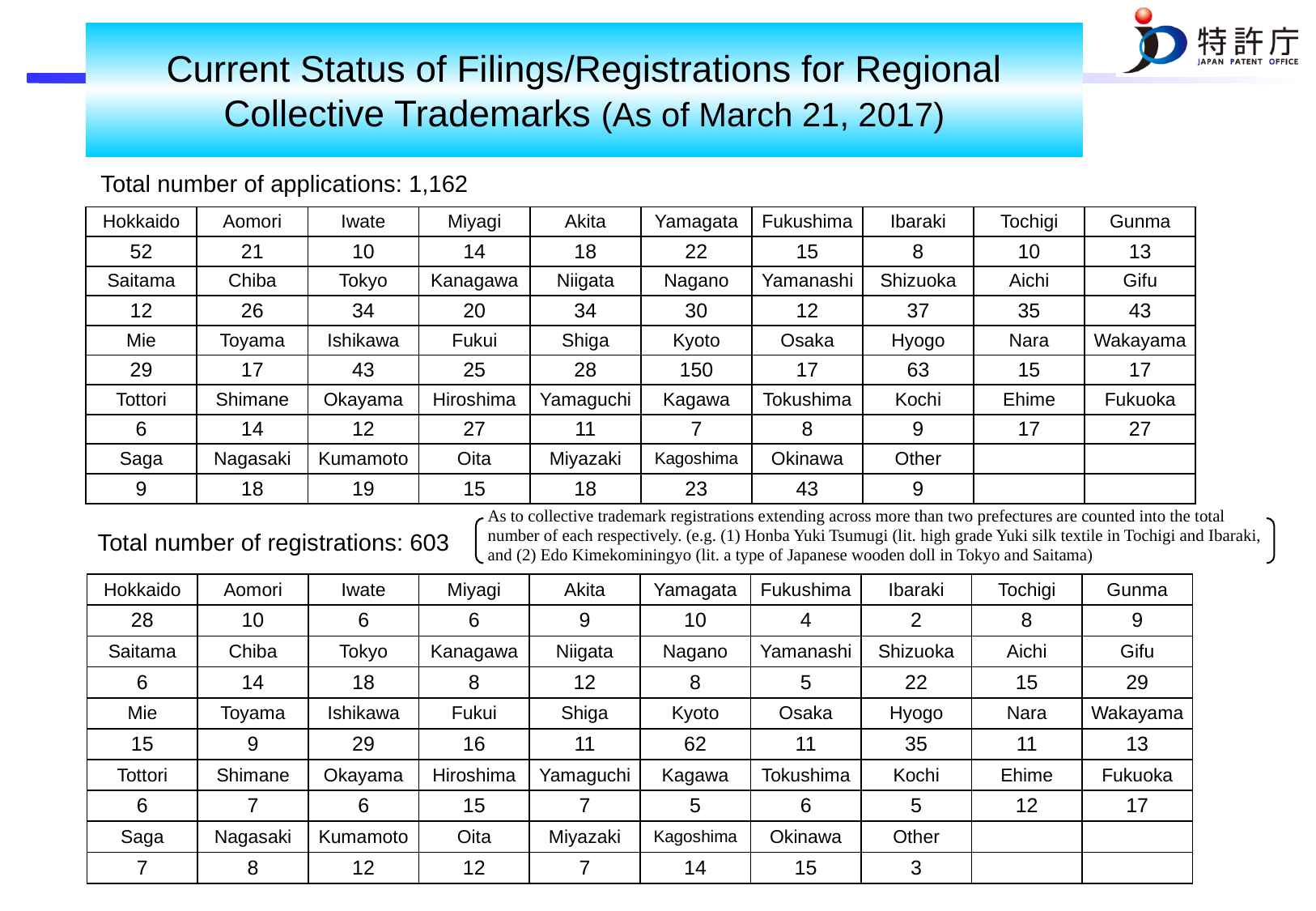

Current Status of Filings/Registrations for Regional Collective Trademarks (As of March 21, 2017)
Total number of applications: 1,162

| Hokkaido | Aomori | Iwate | Miyagi | Akita | Yamagata | Fukushima | Ibaraki | Tochigi | Gunma |
| --- | --- | --- | --- | --- | --- | --- | --- | --- | --- |
| 52 | 21 | 10 | 14 | 18 | 22 | 15 | 8 | 10 | 13 |
| Saitama | Chiba | Tokyo | Kanagawa | Niigata | Nagano | Yamanashi | Shizuoka | Aichi | Gifu |
| 12 | 26 | 34 | 20 | 34 | 30 | 12 | 37 | 35 | 43 |
| Mie | Toyama | Ishikawa | Fukui | Shiga | Kyoto | Osaka | Hyogo | Nara | Wakayama |
| 29 | 17 | 43 | 25 | 28 | 150 | 17 | 63 | 15 | 17 |
| Tottori | Shimane | Okayama | Hiroshima | Yamaguchi | Kagawa | Tokushima | Kochi | Ehime | Fukuoka |
| 6 | 14 | 12 | 27 | 11 | 7 | 8 | 9 | 17 | 27 |
| Saga | Nagasaki | Kumamoto | Oita | Miyazaki | Kagoshima | Okinawa | Other |  |  |
| 9 | 18 | 19 | 15 | 18 | 23 | 43 | 9 |  |  |
As to collective trademark registrations extending across more than two prefectures are counted into the total
number of each respectively. (e.g. (1) Honba Yuki Tsumugi (lit. high grade Yuki silk textile in Tochigi and Ibaraki,
and (2) Edo Kimekominingyo (lit. a type of Japanese wooden doll in Tokyo and Saitama)

Total number of registrations: 603
| Hokkaido | Aomori | Iwate | Miyagi | Akita | Yamagata | Fukushima | Ibaraki | Tochigi | Gunma |
| --- | --- | --- | --- | --- | --- | --- | --- | --- | --- |
| 28 | 10 | 6 | 6 | 9 | 10 | 4 | 2 | 8 | 9 |
| Saitama | Chiba | Tokyo | Kanagawa | Niigata | Nagano | Yamanashi | Shizuoka | Aichi | Gifu |
| 6 | 14 | 18 | 8 | 12 | 8 | 5 | 22 | 15 | 29 |
| Mie | Toyama | Ishikawa | Fukui | Shiga | Kyoto | Osaka | Hyogo | Nara | Wakayama |
| 15 | 9 | 29 | 16 | 11 | 62 | 11 | 35 | 11 | 13 |
| Tottori | Shimane | Okayama | Hiroshima | Yamaguchi | Kagawa | Tokushima | Kochi | Ehime | Fukuoka |
| 6 | 7 | 6 | 15 | 7 | 5 | 6 | 5 | 12 | 17 |
| Saga | Nagasaki | Kumamoto | Oita | Miyazaki | Kagoshima | Okinawa | Other |  |  |
| 7 | 8 | 12 | 12 | 7 | 14 | 15 | 3 |  |  |